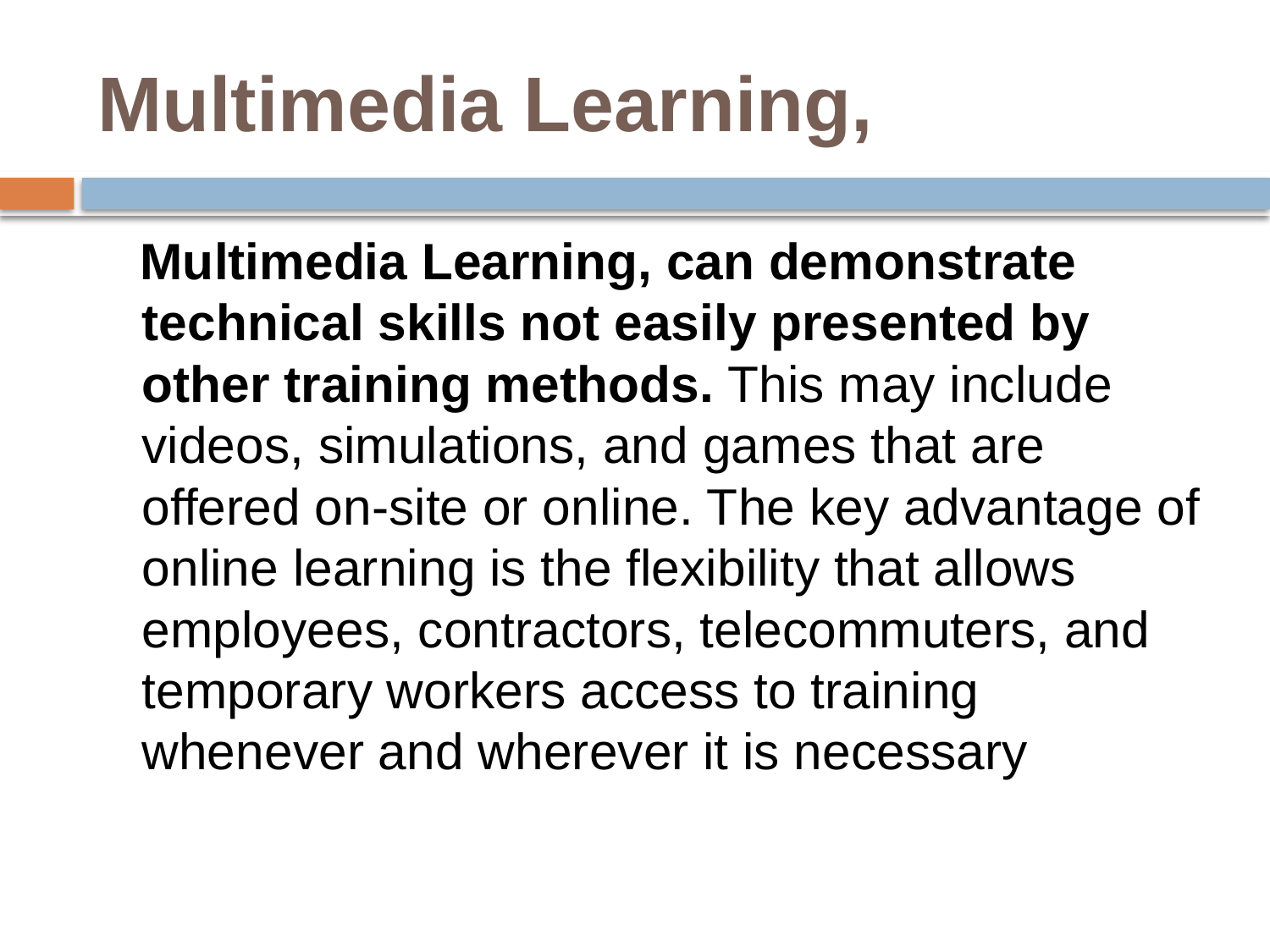

# Multimedia Learning,
   Multimedia Learning, can demonstrate technical skills not easily presented by other training methods. This may include videos, simulations, and games that are offered on-site or online. The key advantage of online learning is the flexibility that allows employees, contractors, telecommuters, and temporary workers access to training whenever and wherever it is necessary